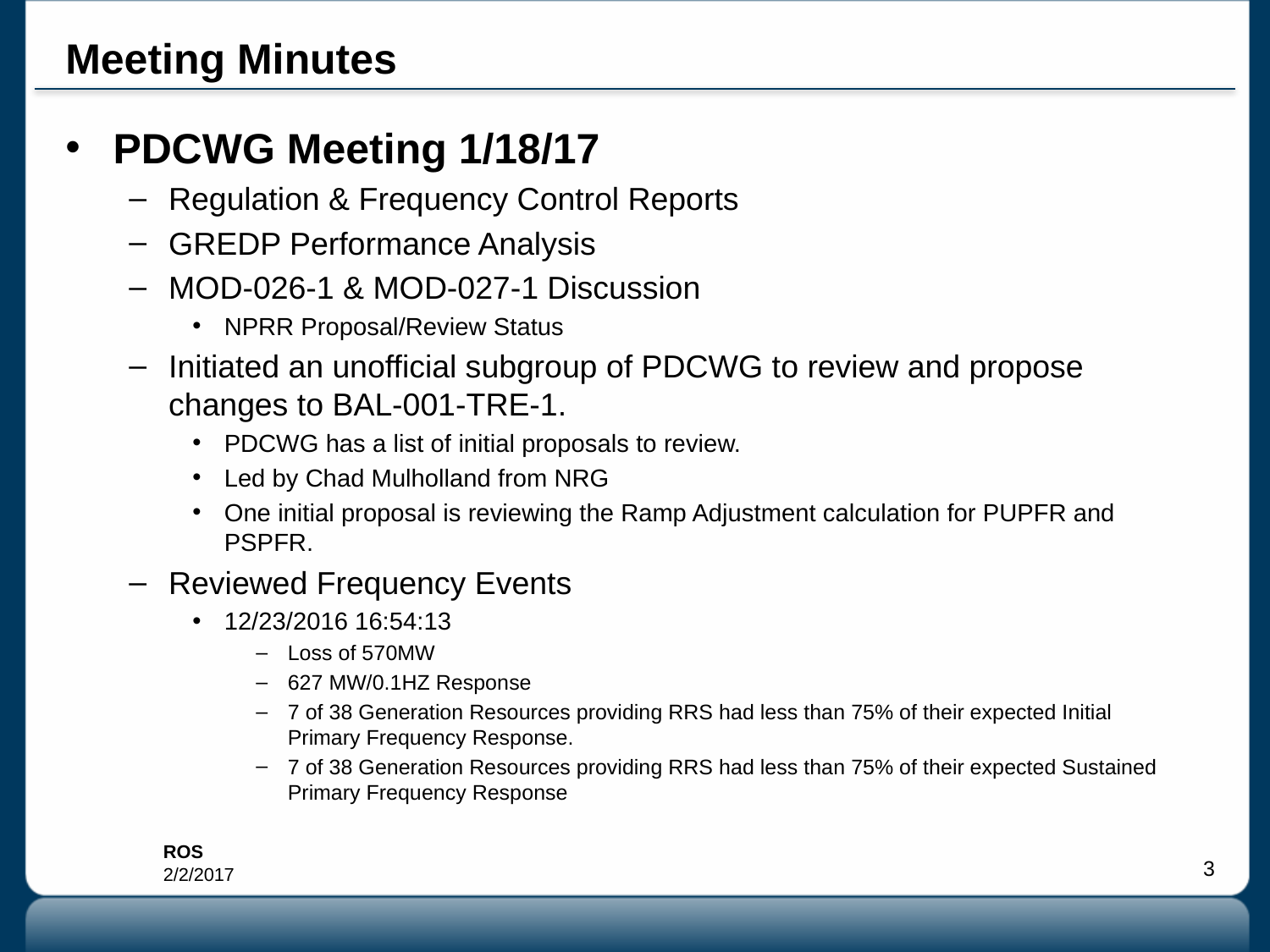

# Meeting Minutes
PDCWG Meeting 1/18/17
Regulation & Frequency Control Reports
GREDP Performance Analysis
MOD-026-1 & MOD-027-1 Discussion
NPRR Proposal/Review Status
Initiated an unofficial subgroup of PDCWG to review and propose changes to BAL-001-TRE-1.
PDCWG has a list of initial proposals to review.
Led by Chad Mulholland from NRG
One initial proposal is reviewing the Ramp Adjustment calculation for PUPFR and PSPFR.
Reviewed Frequency Events
12/23/2016 16:54:13
Loss of 570MW
627 MW/0.1HZ Response
7 of 38 Generation Resources providing RRS had less than 75% of their expected Initial Primary Frequency Response.
7 of 38 Generation Resources providing RRS had less than 75% of their expected Sustained Primary Frequency Response